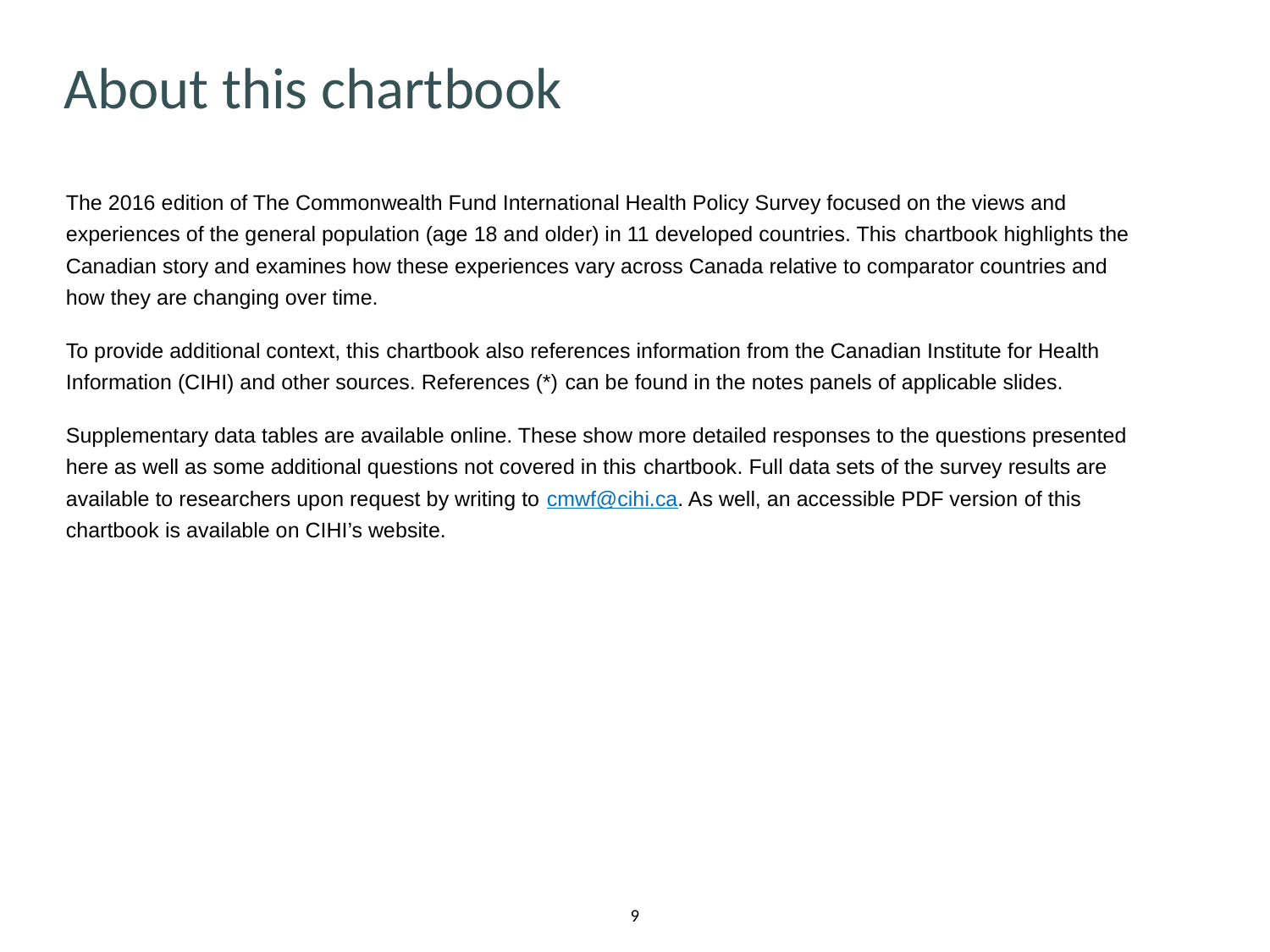

# About this chartbook
The 2016 edition of The Commonwealth Fund International Health Policy Survey focused on the views and experiences of the general population (age 18 and older) in 11 developed countries. This chartbook highlights the Canadian story and examines how these experiences vary across Canada relative to comparator countries and how they are changing over time.
To provide additional context, this chartbook also references information from the Canadian Institute for Health Information (CIHI) and other sources. References (*) can be found in the notes panels of applicable slides.
Supplementary data tables are available online. These show more detailed responses to the questions presented here as well as some additional questions not covered in this chartbook. Full data sets of the survey results are available to researchers upon request by writing to cmwf@cihi.ca. As well, an accessible PDF version of this chartbook is available on CIHI’s website.